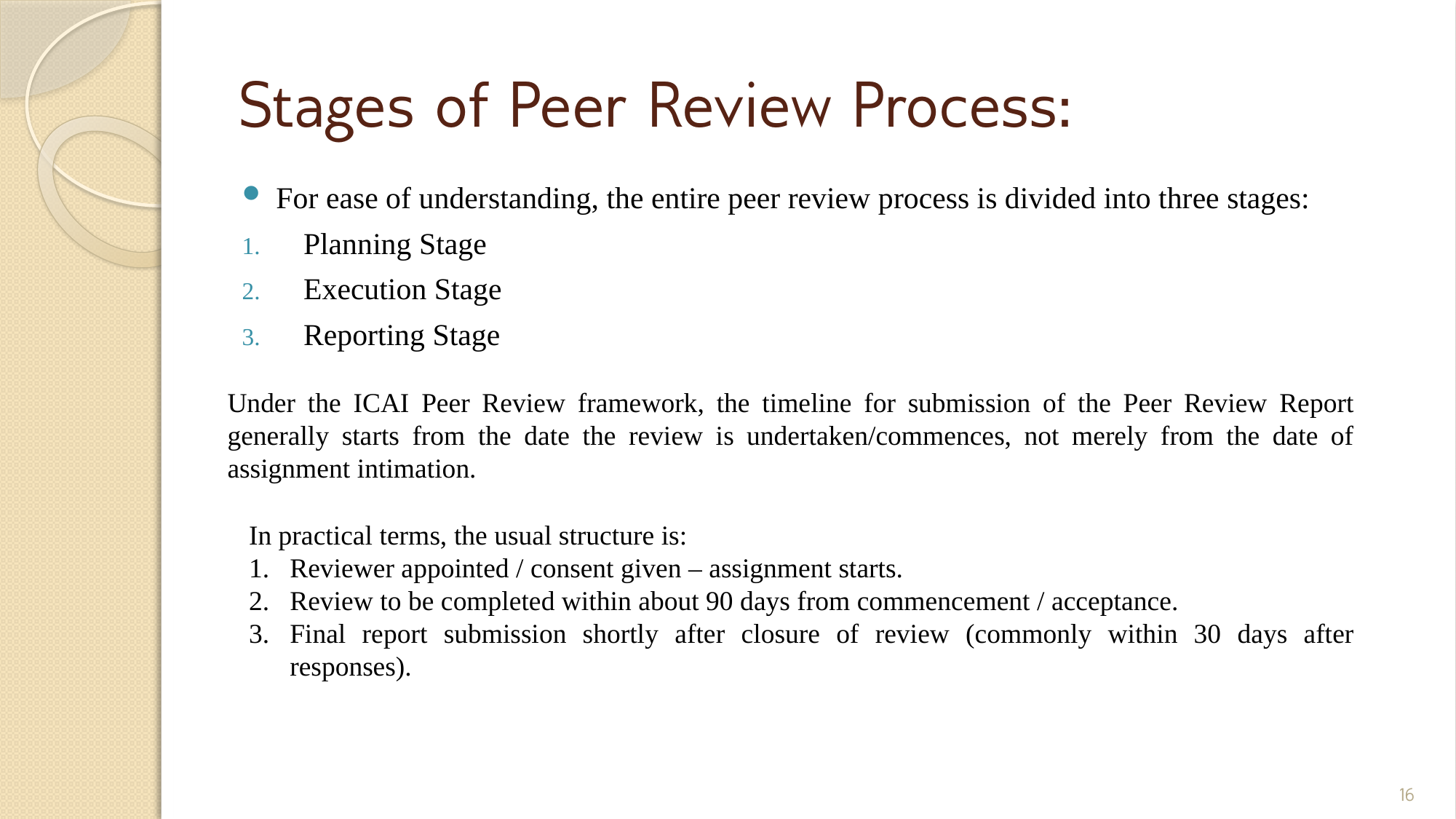

# Stages of Peer Review Process:
For ease of understanding, the entire peer review process is divided into three stages:
Planning Stage
Execution Stage
Reporting Stage
Under the ICAI Peer Review framework, the timeline for submission of the Peer Review Report generally starts from the date the review is undertaken/commences, not merely from the date of assignment intimation.
In practical terms, the usual structure is:
Reviewer appointed / consent given – assignment starts.
Review to be completed within about 90 days from commencement / acceptance.
Final report submission shortly after closure of review (commonly within 30 days after responses).
16